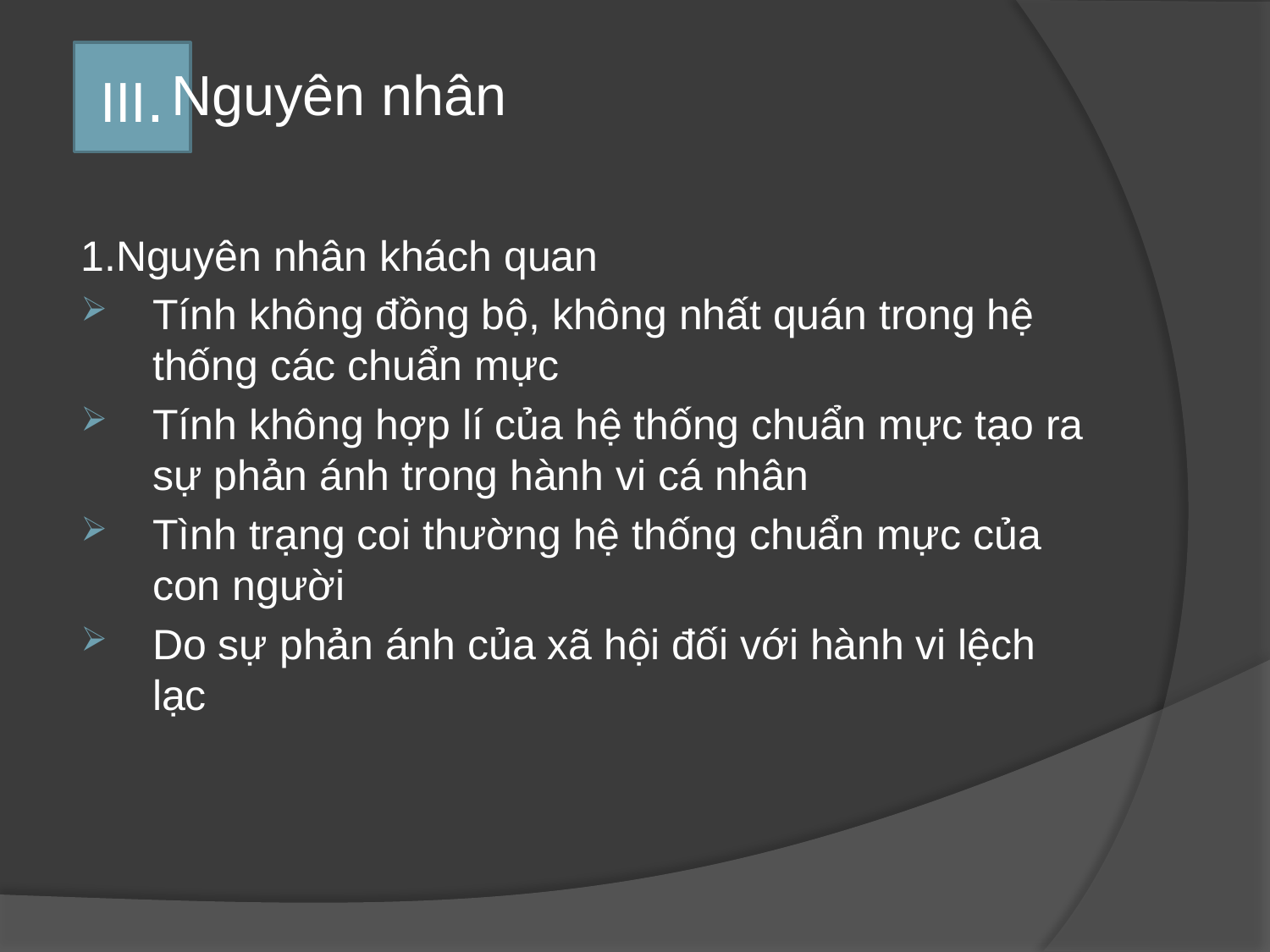

# III.
Nguyên nhân
1.Nguyên nhân khách quan
Tính không đồng bộ, không nhất quán trong hệ thống các chuẩn mực
Tính không hợp lí của hệ thống chuẩn mực tạo ra sự phản ánh trong hành vi cá nhân
Tình trạng coi thường hệ thống chuẩn mực của con người
Do sự phản ánh của xã hội đối với hành vi lệch lạc